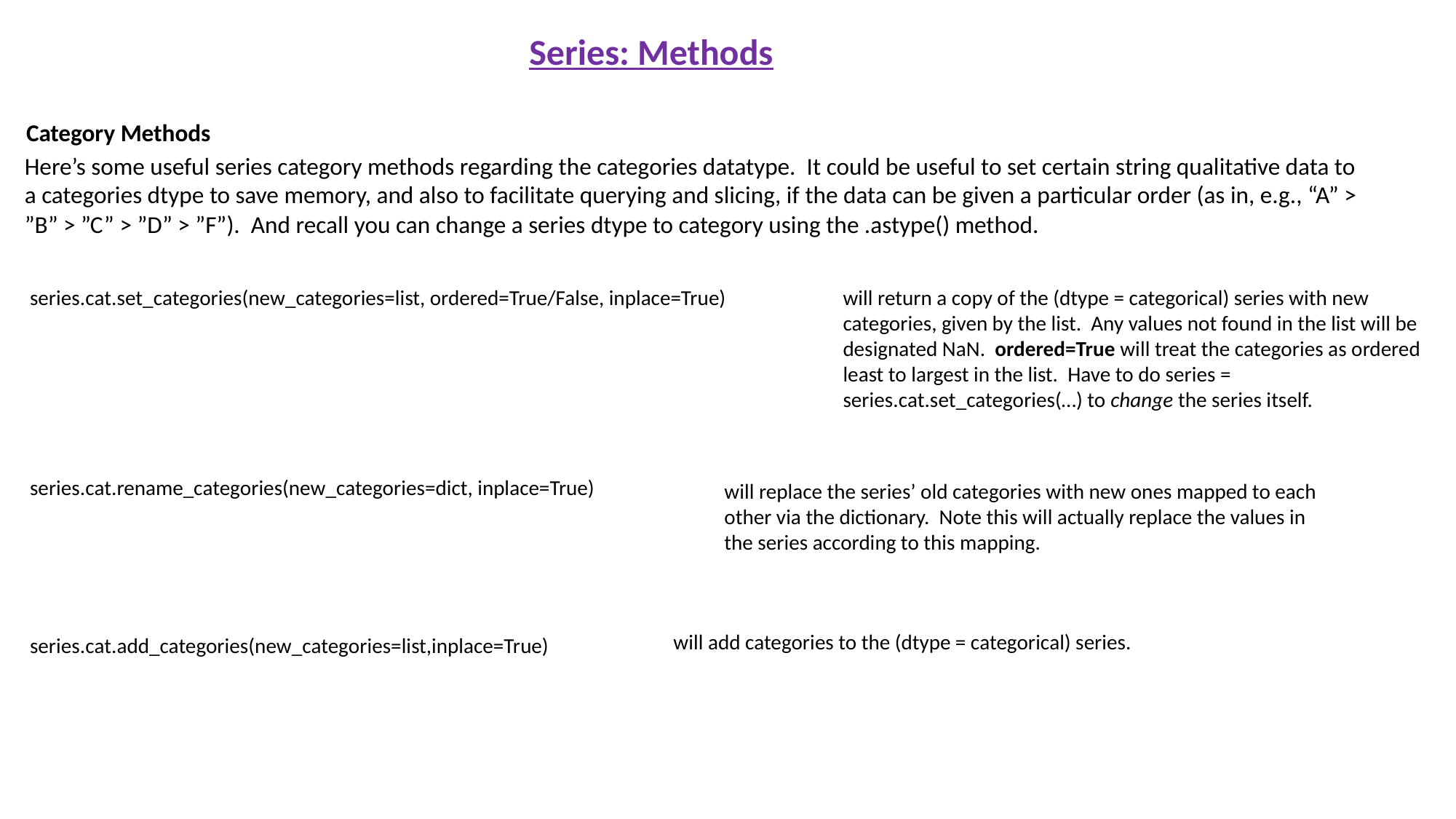

Series: Methods
Category Methods
Here’s some useful series category methods regarding the categories datatype.  It could be useful to set certain string qualitative data to a categories dtype to save memory, and also to facilitate querying and slicing, if the data can be given a particular order (as in, e.g., “A” > ”B” > ”C” > ”D” > ”F”).  And recall you can change a series dtype to category using the .astype() method.
series.cat.set_categories(new_categories=list, ordered=True/False, inplace=True)
will return a copy of the (dtype = categorical) series with new categories, given by the list.  Any values not found in the list will be designated NaN.  ordered=True will treat the categories as ordered least to largest in the list.  Have to do series = series.cat.set_categories(…) to change the series itself.
series.cat.rename_categories(new_categories=dict, inplace=True)
will replace the series’ old categories with new ones mapped to each other via the dictionary.  Note this will actually replace the values in the series according to this mapping.
will add categories to the (dtype = categorical) series.
series.cat.add_categories(new_categories=list,inplace=True)